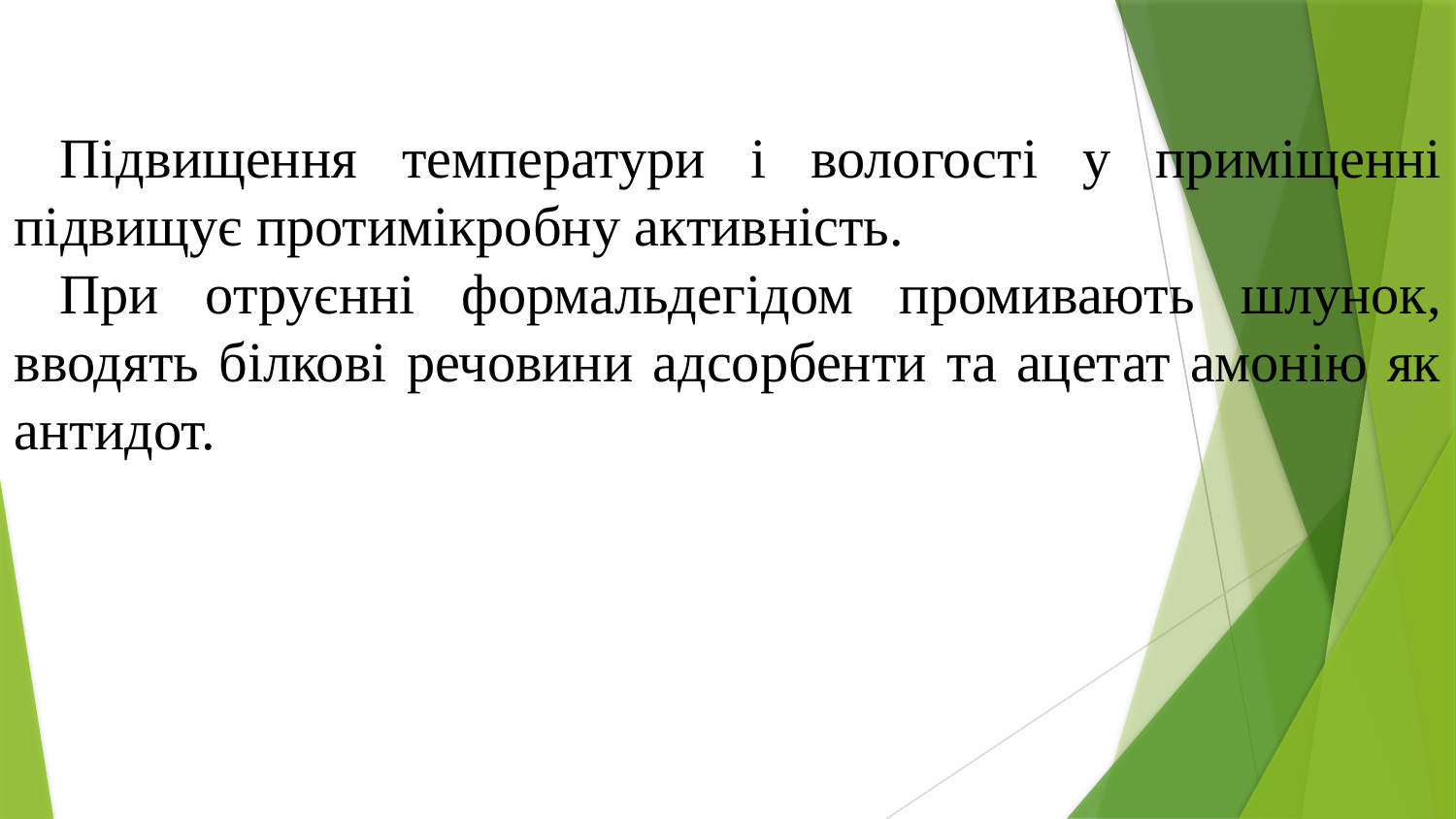

Підвищення температури і вологості у приміщенні підвищує протимікробну активність.
При отруєнні формальдегідом промивають шлунок, вводять білкові речовини адсорбенти та ацетат амонію як антидот.